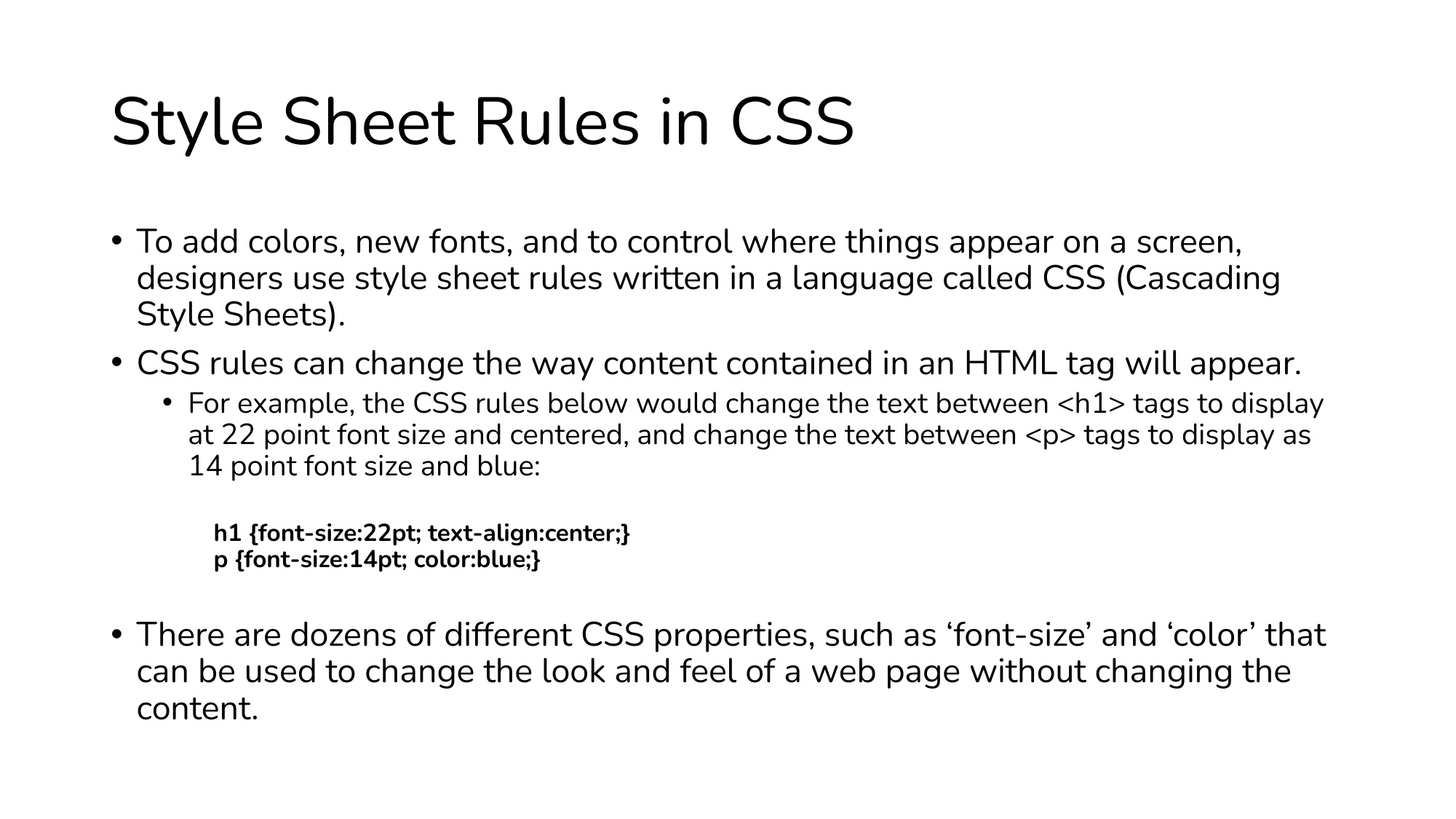

# Style Sheet Rules in CSS
To add colors, new fonts, and to control where things appear on a screen, designers use style sheet rules written in a language called CSS (Cascading Style Sheets).
CSS rules can change the way content contained in an HTML tag will appear.
For example, the CSS rules below would change the text between <h1> tags to display at 22 point font size and centered, and change the text between <p> tags to display as 14 point font size and blue:

h1 {font-size:22pt; text-align:center;}
p {font-size:14pt; color:blue;}

There are dozens of different CSS properties, such as ‘font-size’ and ‘color’ that can be used to change the look and feel of a web page without changing the content.